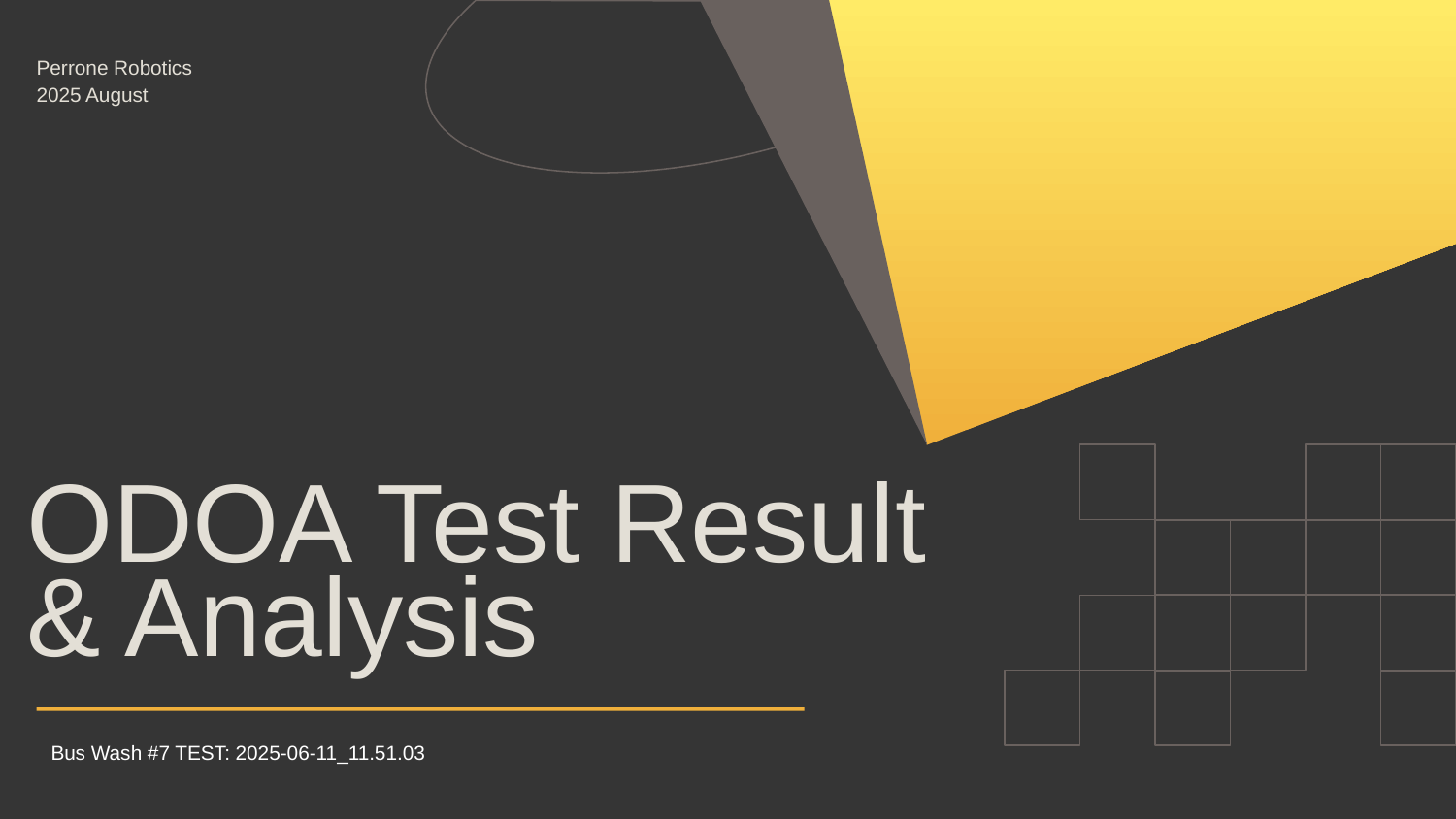

Perrone Robotics
2025 August
# ODOA Test Result & Analysis
Bus Wash #7 TEST: 2025-06-11_11.51.03